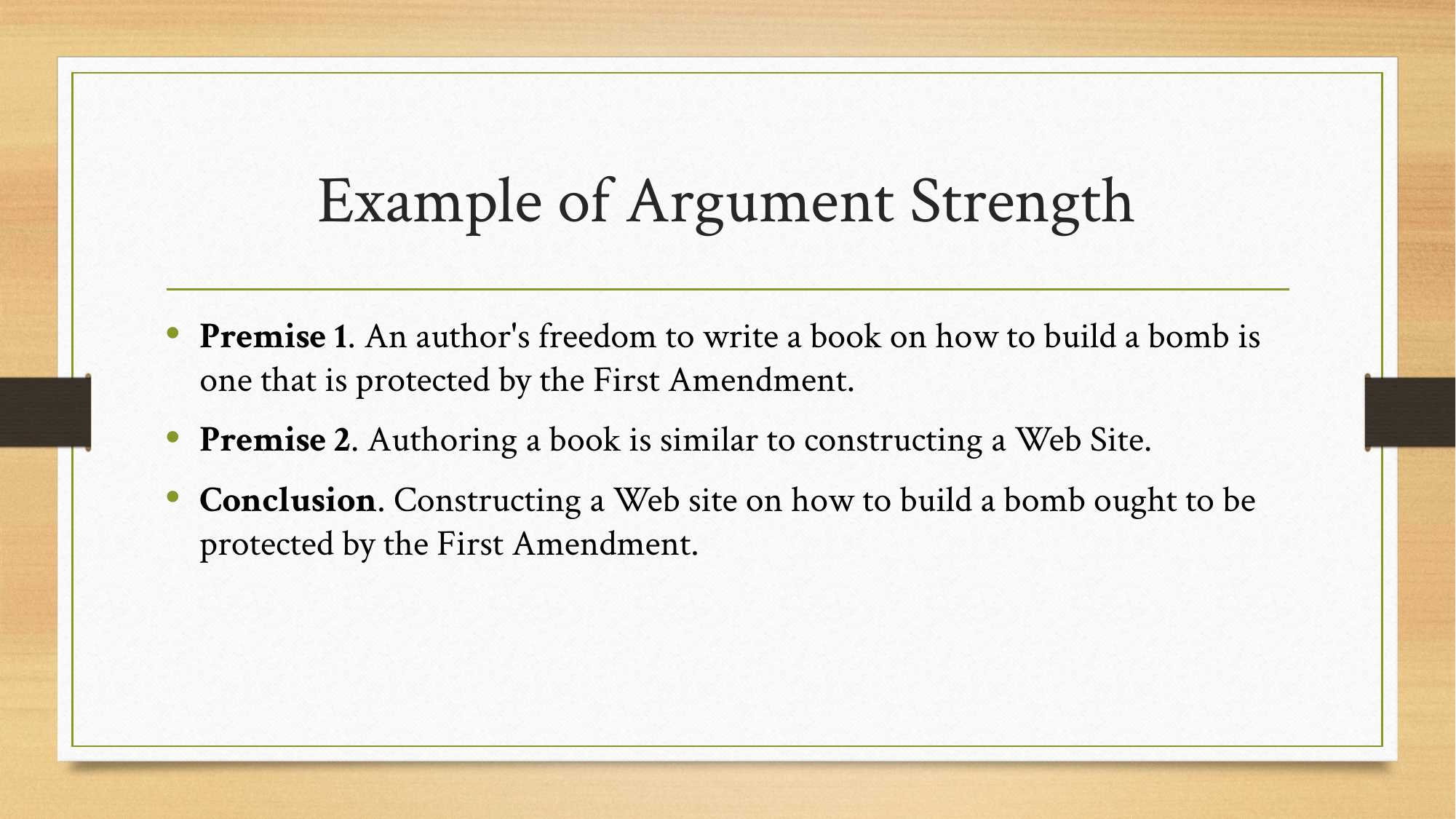

# Example of Argument Strength
Premise 1. An author's freedom to write a book on how to build a bomb is one that is protected by the First Amendment.
Premise 2. Authoring a book is similar to constructing a Web Site.
Conclusion. Constructing a Web site on how to build a bomb ought to be protected by the First Amendment.